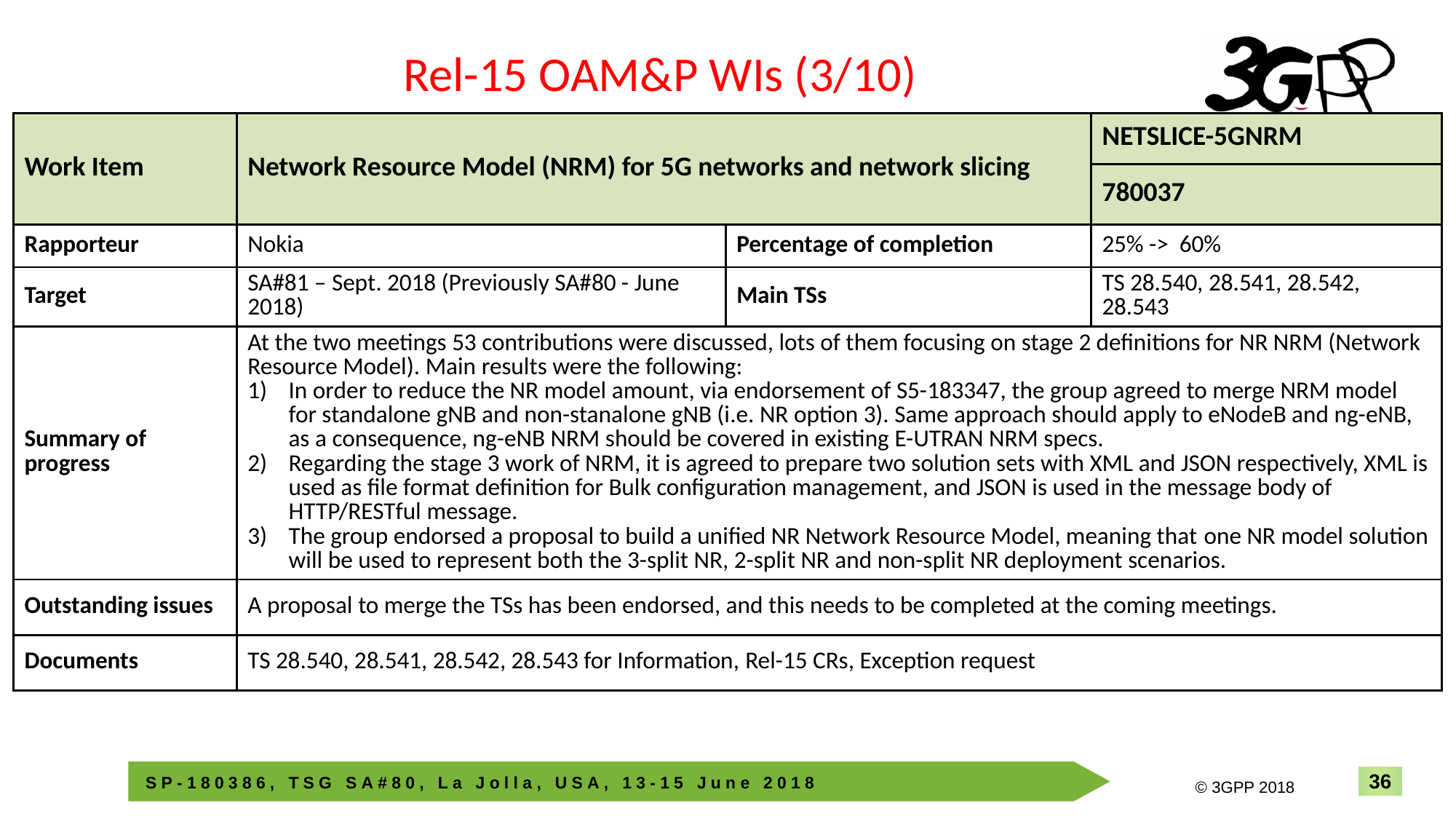

Rel-15 OAM&P WIs (3/10)
| Work Item | Network Resource Model (NRM) for 5G networks and network slicing |  | NETSLICE-5GNRM |
| --- | --- | --- | --- |
|  |  |  | 780037 |
| Rapporteur | Nokia | Percentage of completion | 25% -> 60% |
| Target | SA#81 – Sept. 2018 (Previously SA#80 - June 2018) | Main TSs | TS 28.540, 28.541, 28.542, 28.543 |
| Summary of progress | At the two meetings 53 contributions were discussed, lots of them focusing on stage 2 definitions for NR NRM (Network Resource Model). Main results were the following: In order to reduce the NR model amount, via endorsement of S5-183347, the group agreed to merge NRM model for standalone gNB and non-stanalone gNB (i.e. NR option 3). Same approach should apply to eNodeB and ng-eNB, as a consequence, ng-eNB NRM should be covered in existing E-UTRAN NRM specs. Regarding the stage 3 work of NRM, it is agreed to prepare two solution sets with XML and JSON respectively, XML is used as file format definition for Bulk configuration management, and JSON is used in the message body of HTTP/RESTful message. The group endorsed a proposal to build a unified NR Network Resource Model, meaning that one NR model solution will be used to represent both the 3-split NR, 2-split NR and non-split NR deployment scenarios. |  |  |
| Outstanding issues | A proposal to merge the TSs has been endorsed, and this needs to be completed at the coming meetings. |  |  |
| Documents | TS 28.540, 28.541, 28.542, 28.543 for Information, Rel-15 CRs, Exception request |  |  |